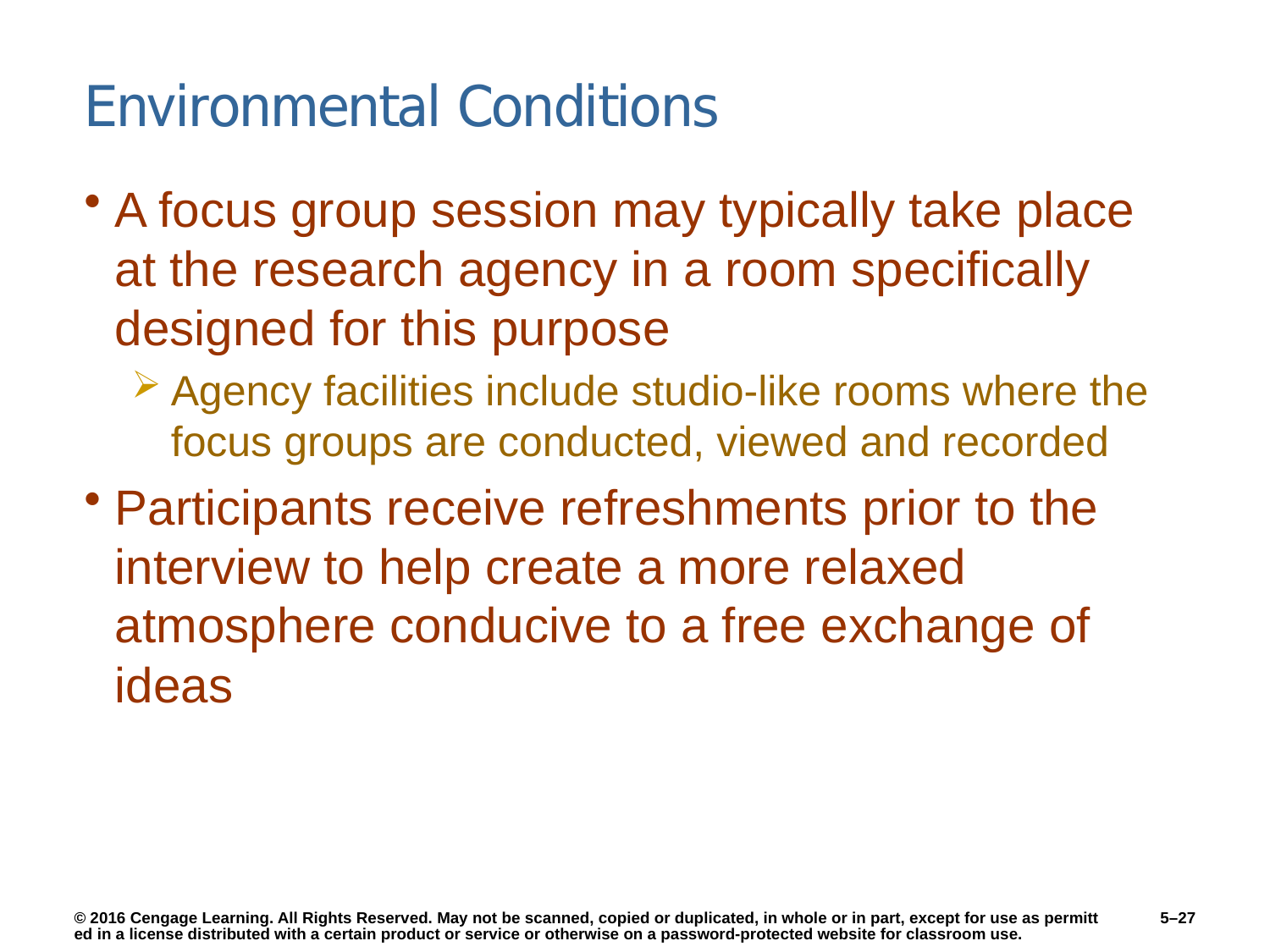

# Environmental Conditions
A focus group session may typically take place at the research agency in a room specifically designed for this purpose
Agency facilities include studio-like rooms where the focus groups are conducted, viewed and recorded
Participants receive refreshments prior to the interview to help create a more relaxed atmosphere conducive to a free exchange of ideas
5–27
© 2016 Cengage Learning. All Rights Reserved. May not be scanned, copied or duplicated, in whole or in part, except for use as permitted in a license distributed with a certain product or service or otherwise on a password-protected website for classroom use.